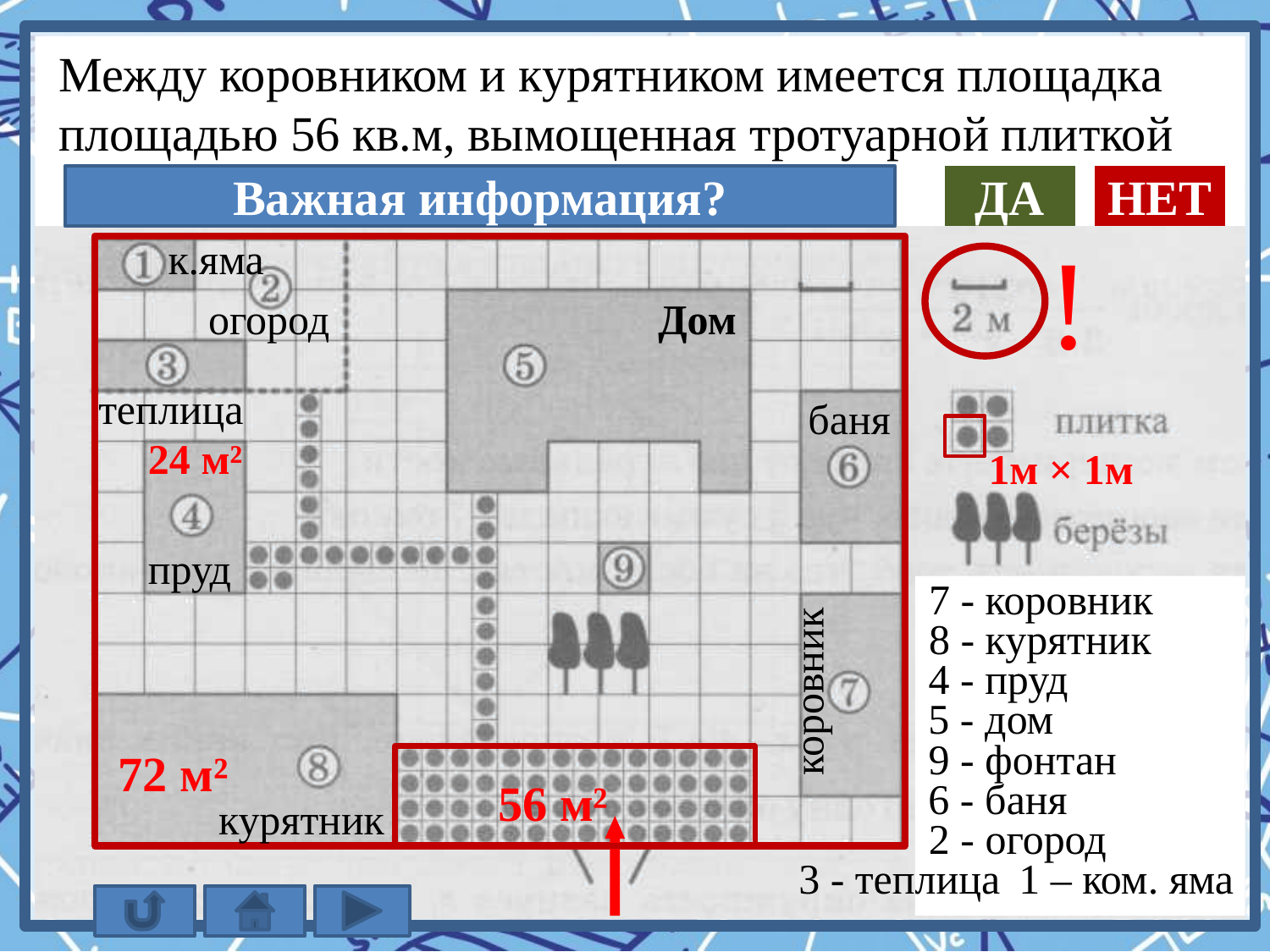

Между коровником и курятником имеется площадка
площадью 56 кв.м, вымощенная тротуарной плиткой
Важная информация?
ДА
НЕТ
!
к.яма

огород
Дом
теплица
баня

24 м²
1м × 1м
пруд
7 - коровник
коровник
8 - курятник
4 - пруд
5 - дом
9 - фонтан
72 м²

56 м²
6 - баня
курятник
2 - огород

3 - теплица
1 – ком. яма